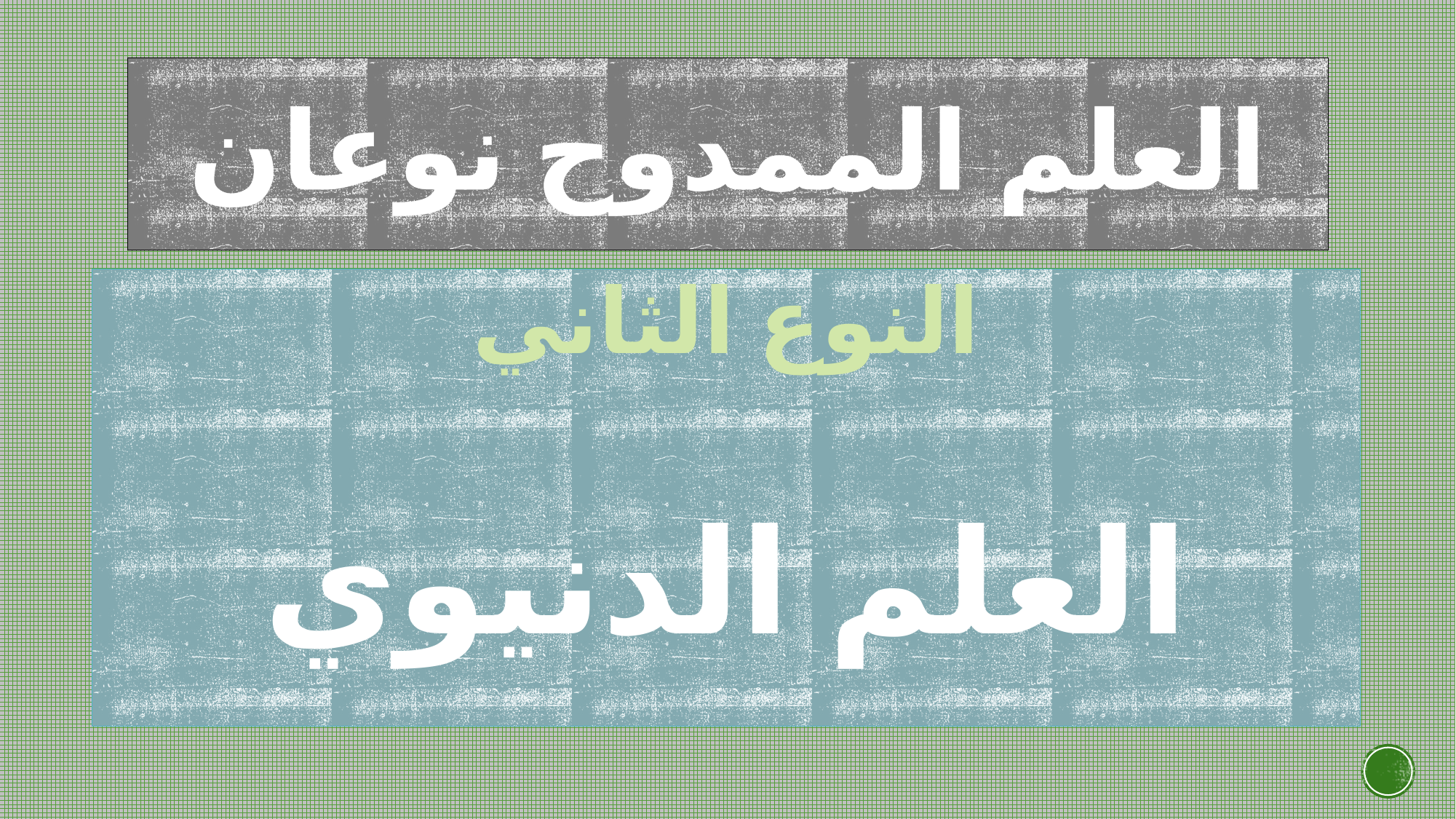

# العلم الممدوح نوعان
النوع الثاني

العلم الدنيوي